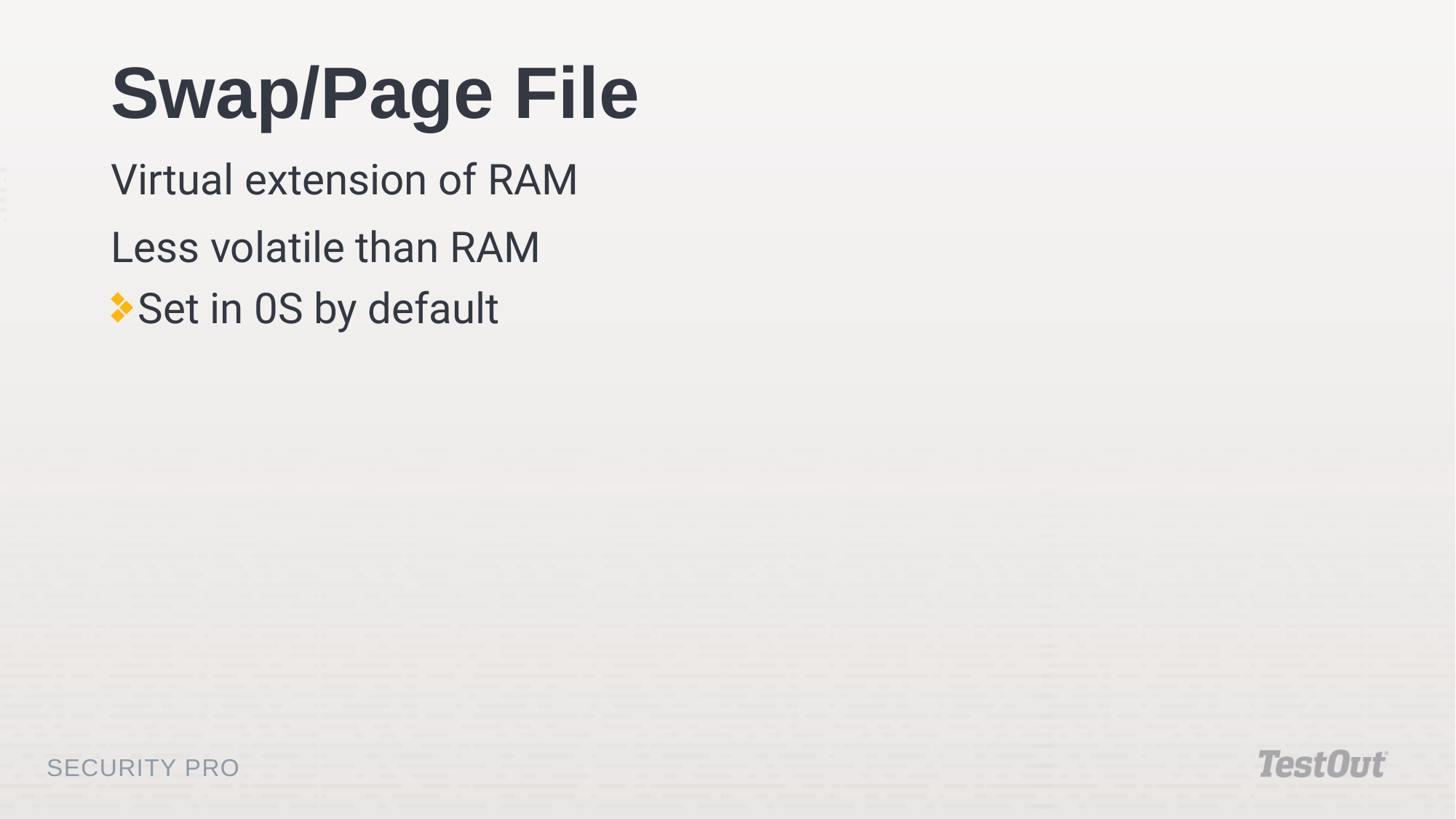

# Swap/Page File
Virtual extension of RAM
Less volatile than RAM
Set in 0S by default
Security Pro